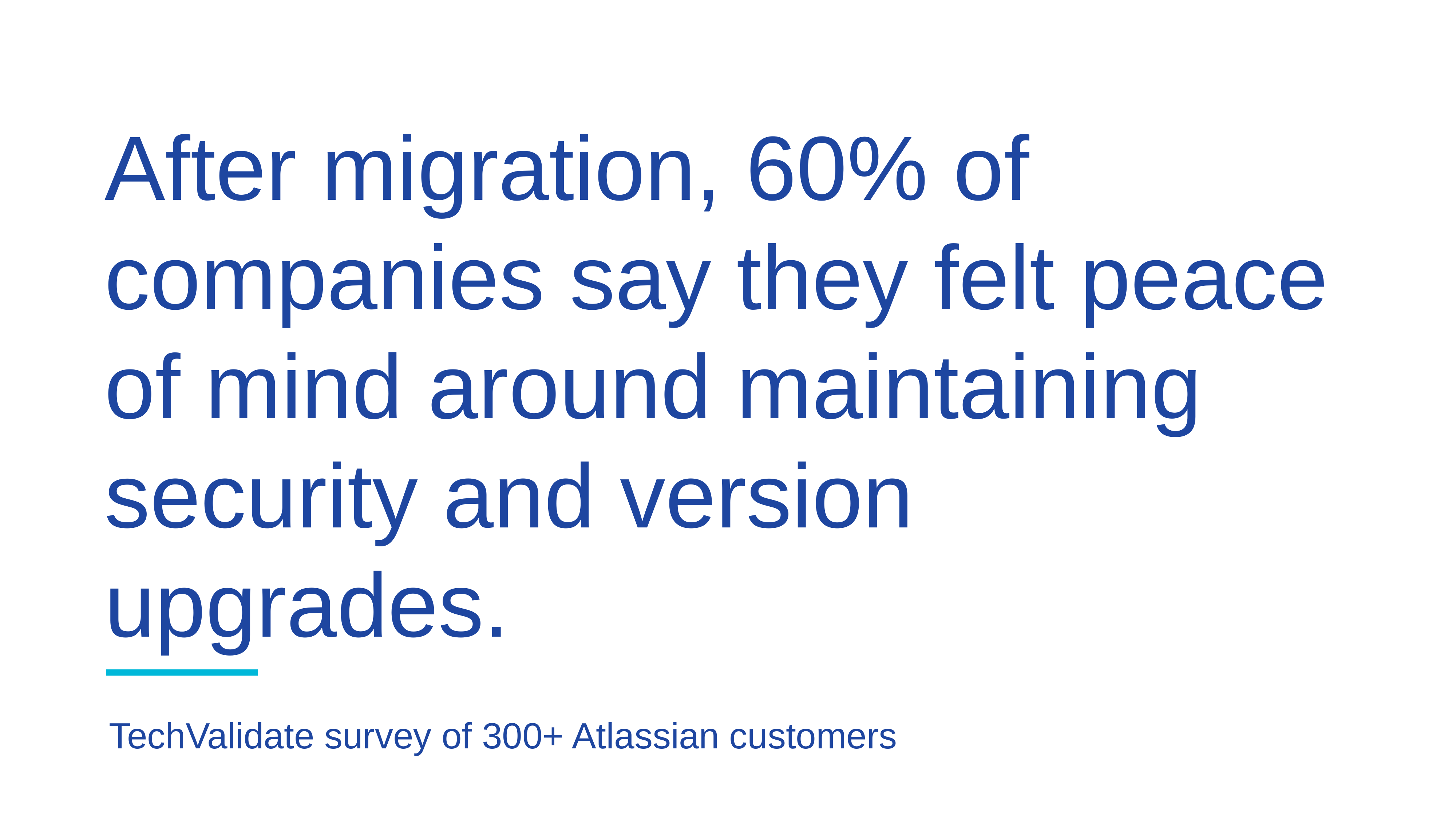

After migration, 60% of companies say they felt peace of mind around maintaining security and version upgrades.

TechValidate survey of 300+ Atlassian customers